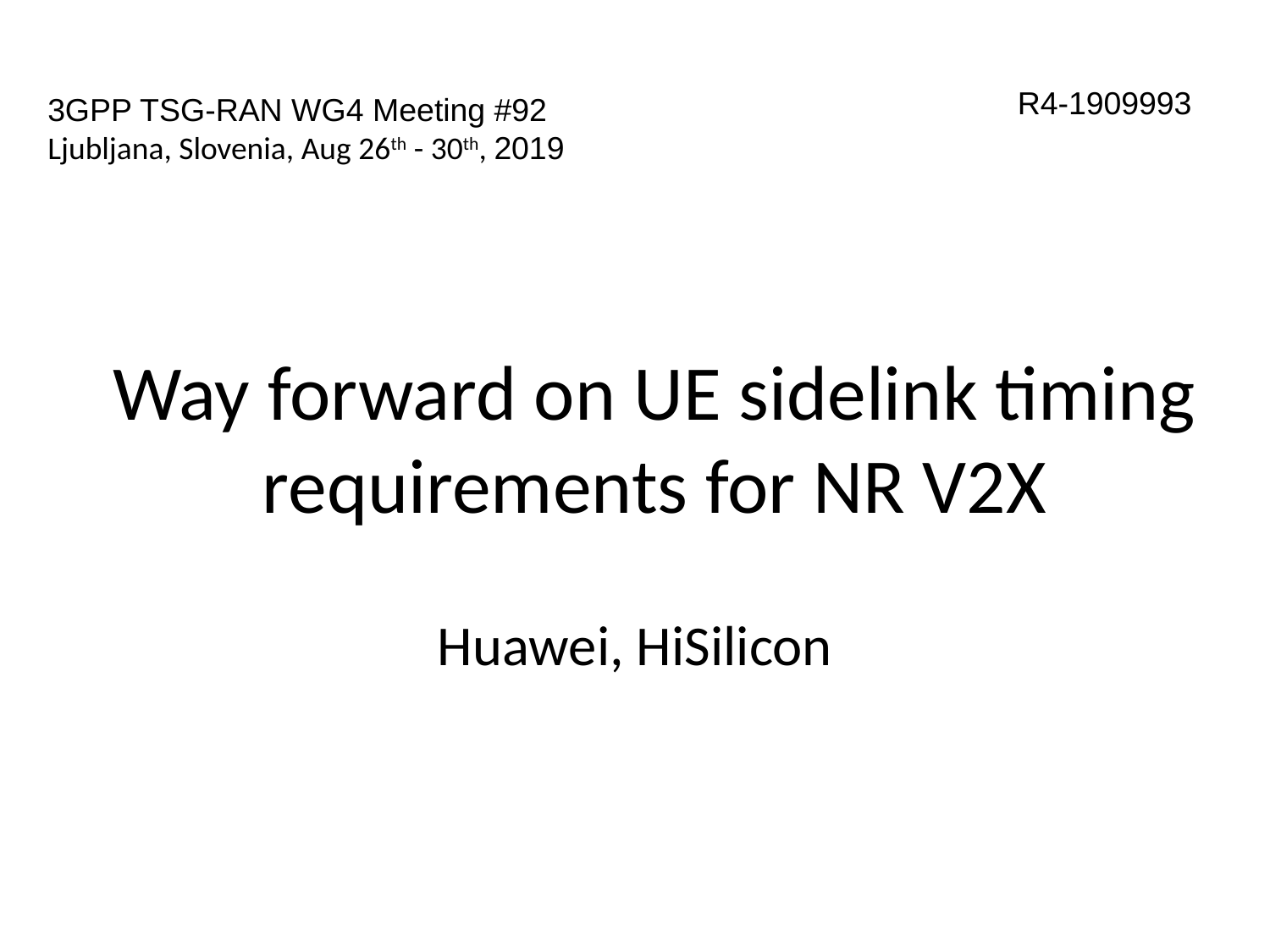

# 3GPP TSG-RAN WG4 Meeting #92 Ljubljana, Slovenia, Aug 26th - 30th, 2019
R4-1909993
Way forward on UE sidelink timing requirements for NR V2X
Huawei, HiSilicon